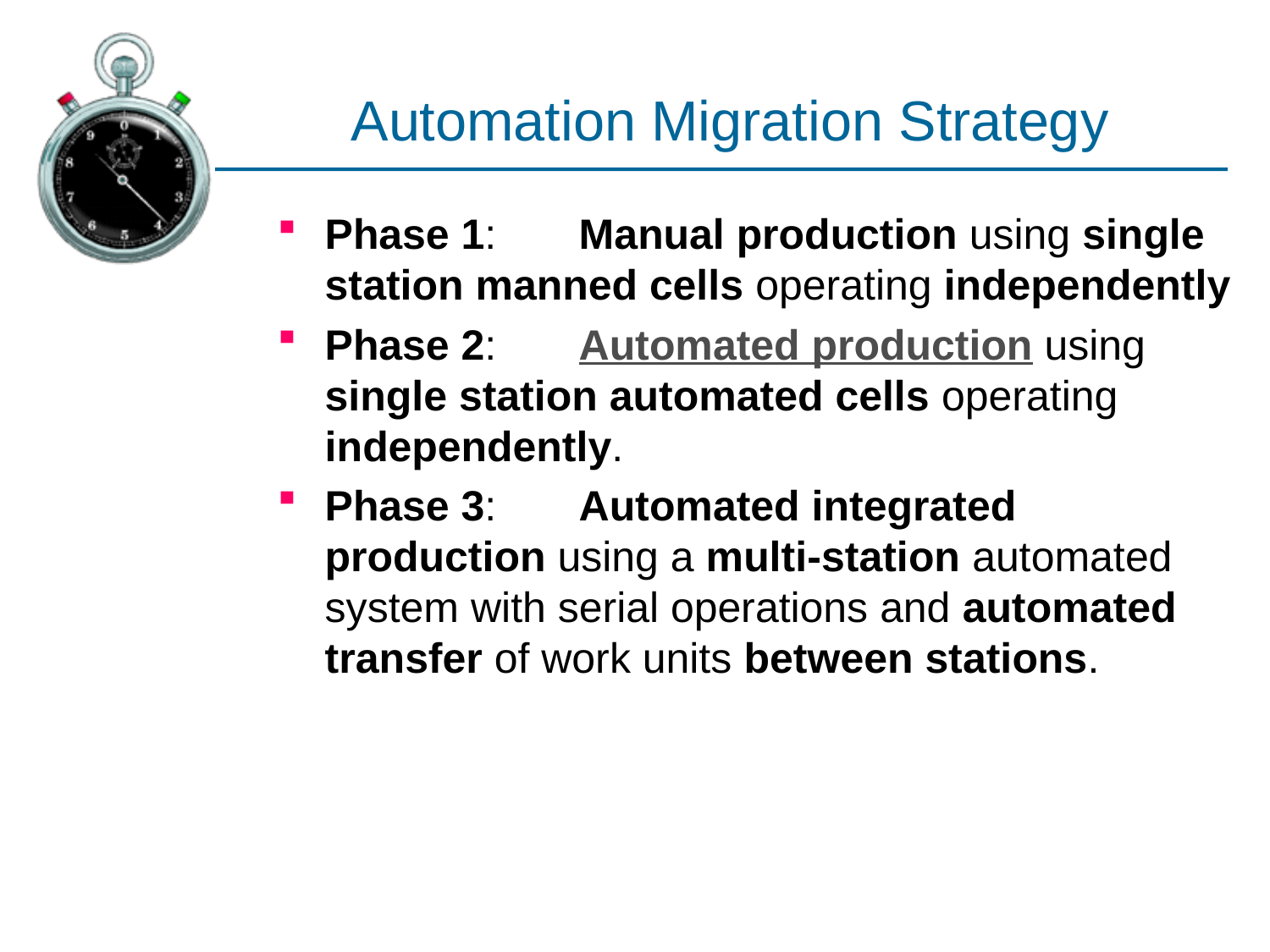

# Automation Migration Strategy
Phase 1:	Manual production using single station manned cells operating independently
Phase 2:	Automated production using single station automated cells operating independently.
Phase 3:	Automated integrated production using a multi-station automated system with serial operations and automated transfer of work units between stations.